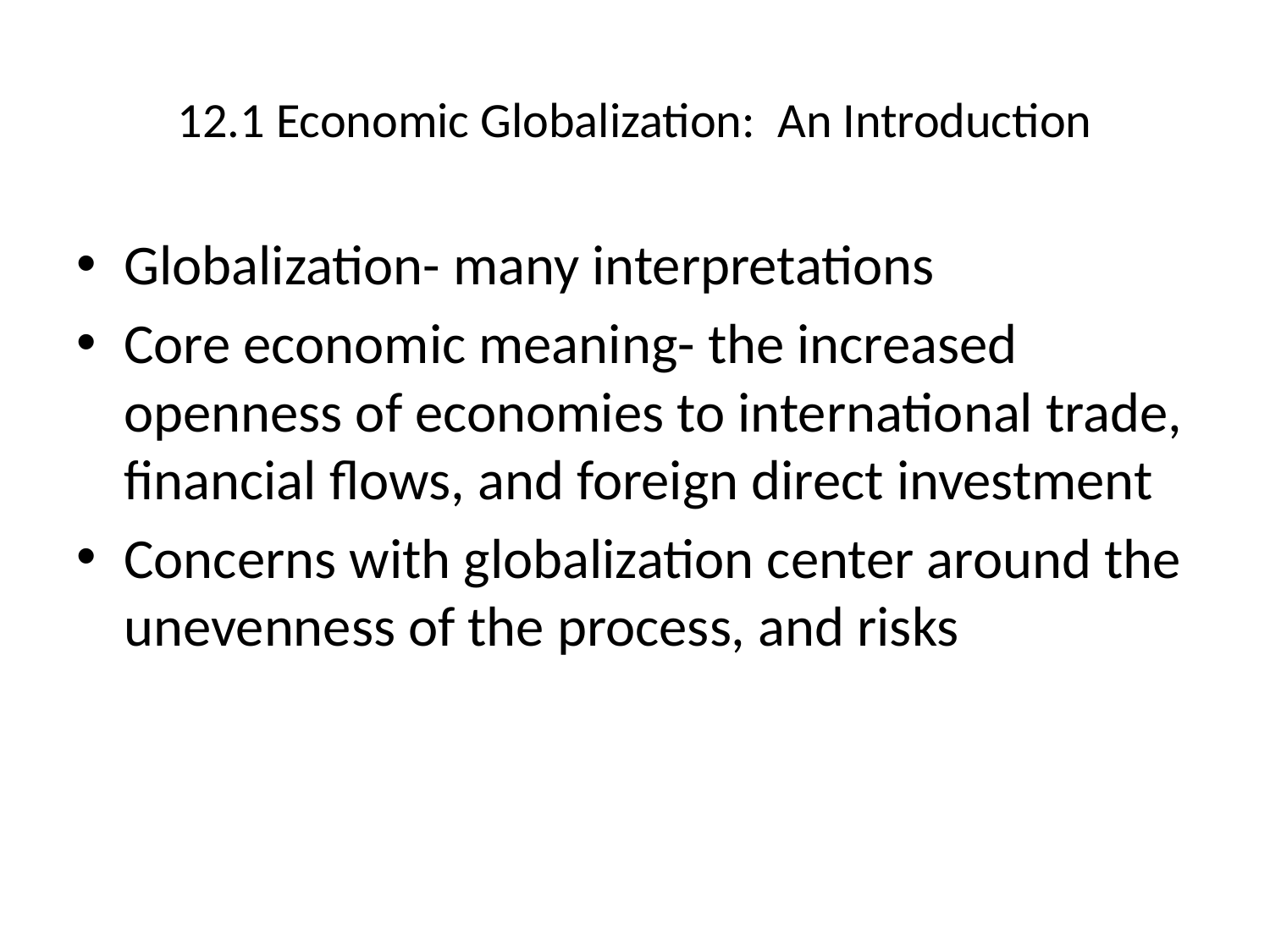

12.1 Economic Globalization:  An Introduction
Globalization- many interpretations
Core economic meaning- the increased openness of economies to international trade, financial flows, and foreign direct investment
Concerns with globalization center around the unevenness of the process, and risks